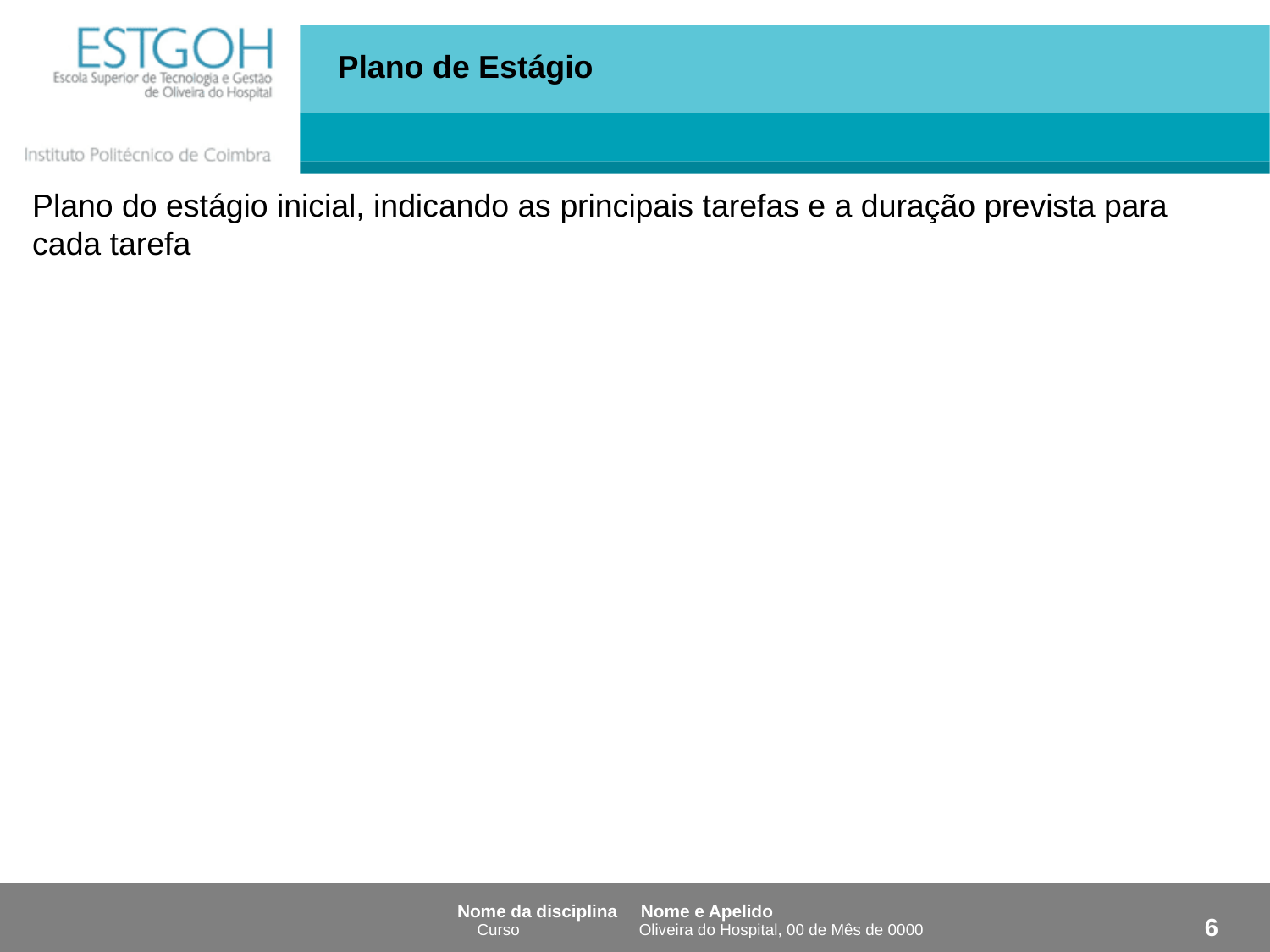

Plano de Estágio
Plano do estágio inicial, indicando as principais tarefas e a duração prevista para cada tarefa
6